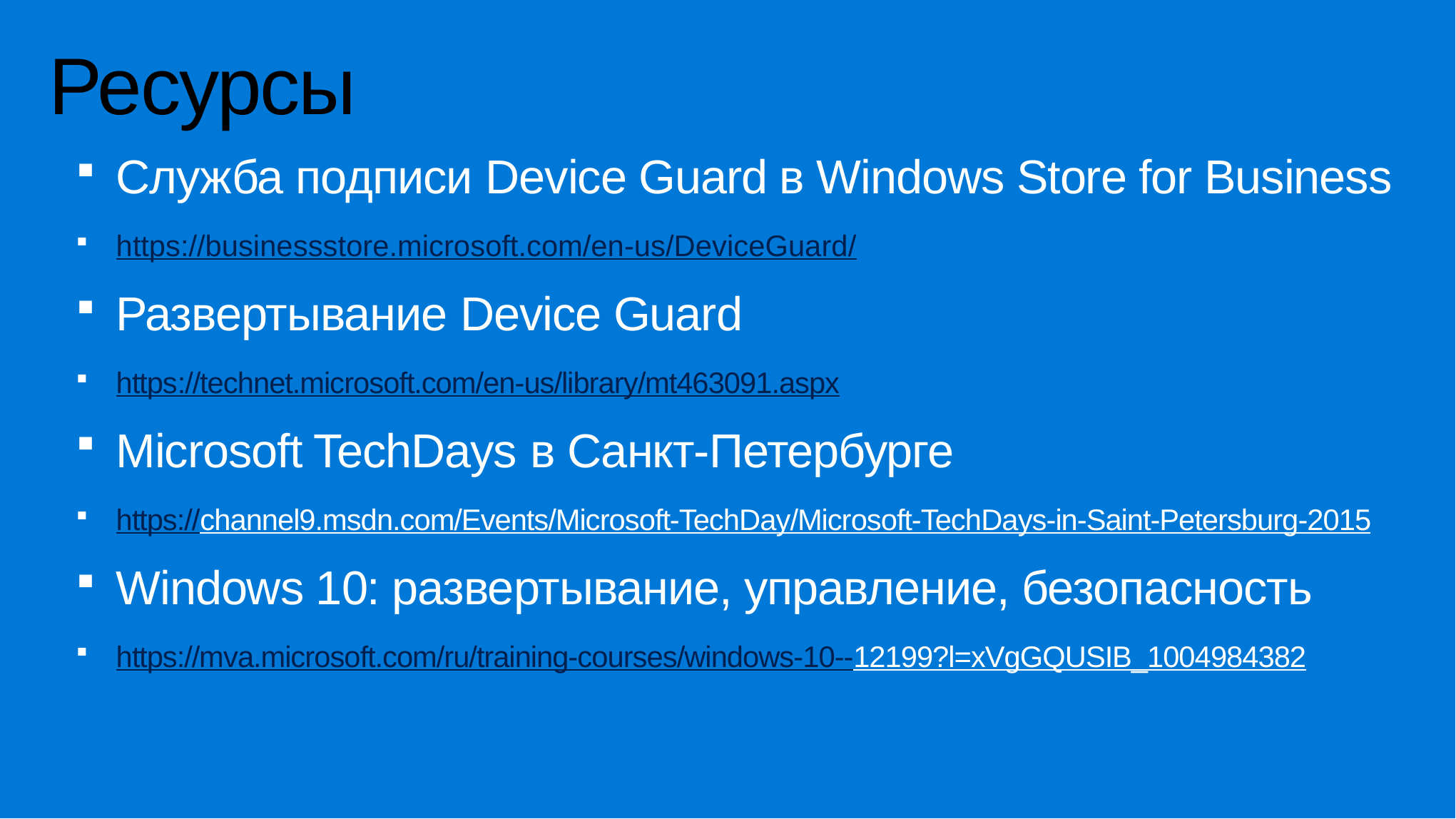

# Ресурсы
Служба подписи Device Guard в Windows Store for Business
https://businessstore.microsoft.com/en-us/DeviceGuard/
Развертывание Device Guard
https://technet.microsoft.com/en-us/library/mt463091.aspx
Microsoft TechDays в Санкт-Петербурге
https://channel9.msdn.com/Events/Microsoft-TechDay/Microsoft-TechDays-in-Saint-Petersburg-2015
Windows 10: развертывание, управление, безопасность
https://mva.microsoft.com/ru/training-courses/windows-10--12199?l=xVgGQUSIB_1004984382